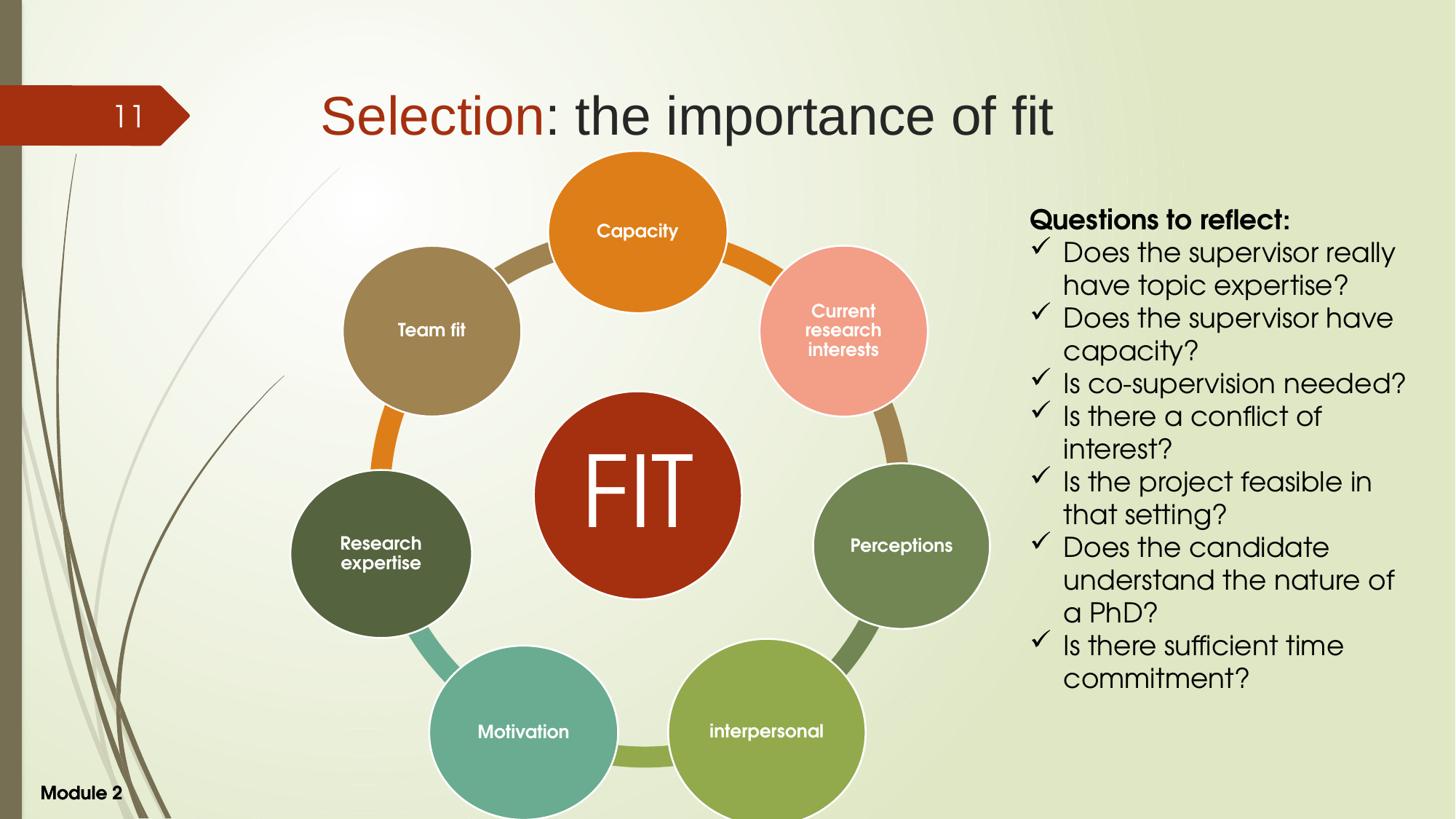

# Selection: the importance of fit
11
FIT
Capacity
Current research interests
Perceptions
interpersonal
Motivation
Research expertise
Team fit
Questions to reflect:
Does the supervisor really have topic expertise?
Does the supervisor have capacity?
Is co-supervision needed?
Is there a conflict of interest?
Is the project feasible in that setting?
Does the candidate understand the nature of a PhD?
Is there sufficient time commitment?